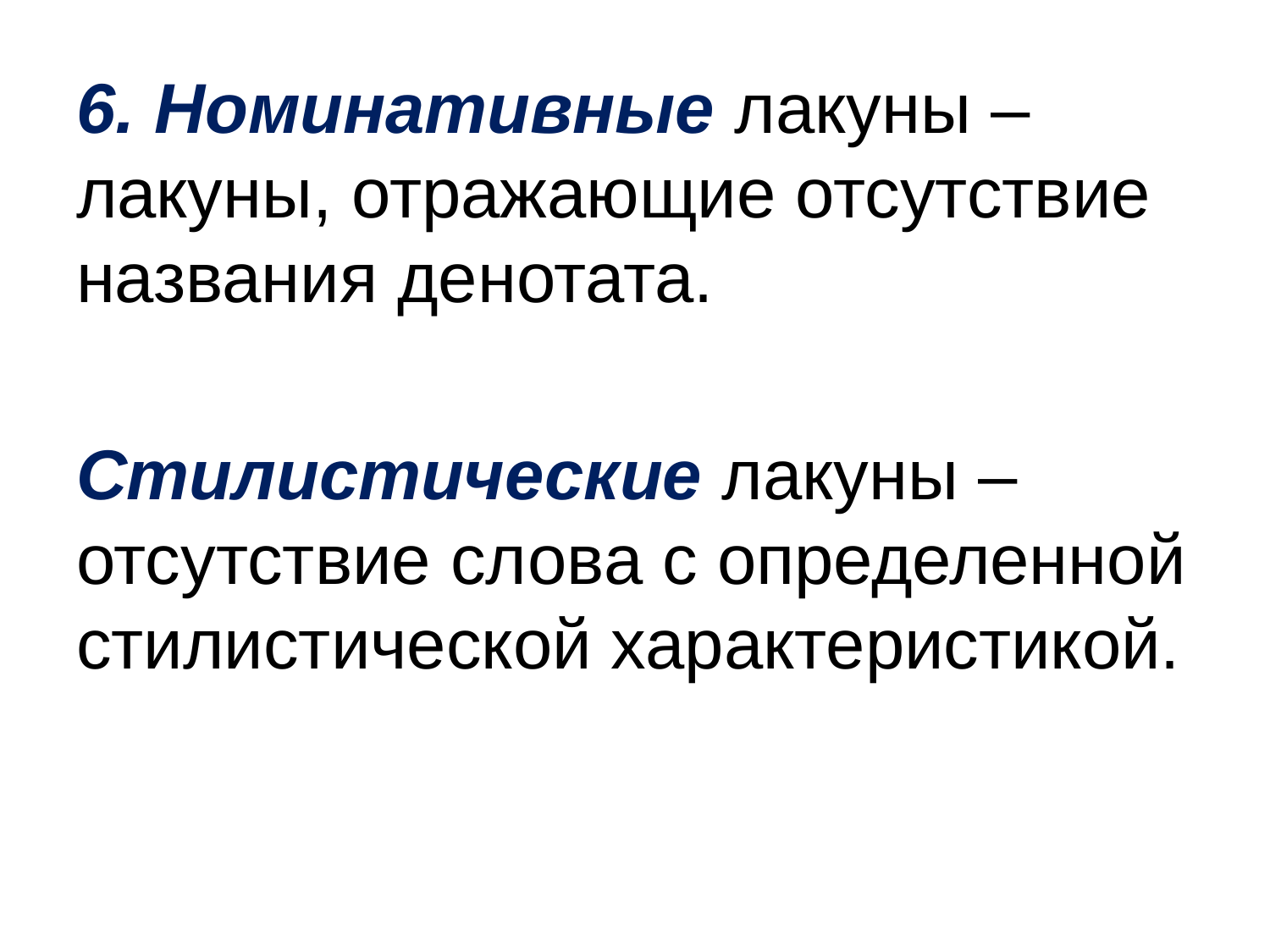

6. Номинативные лакуны – лакуны, отражающие отсутствие названия денотата.

Стилистические лакуны – отсутствие слова с определенной стилистической характеристикой.